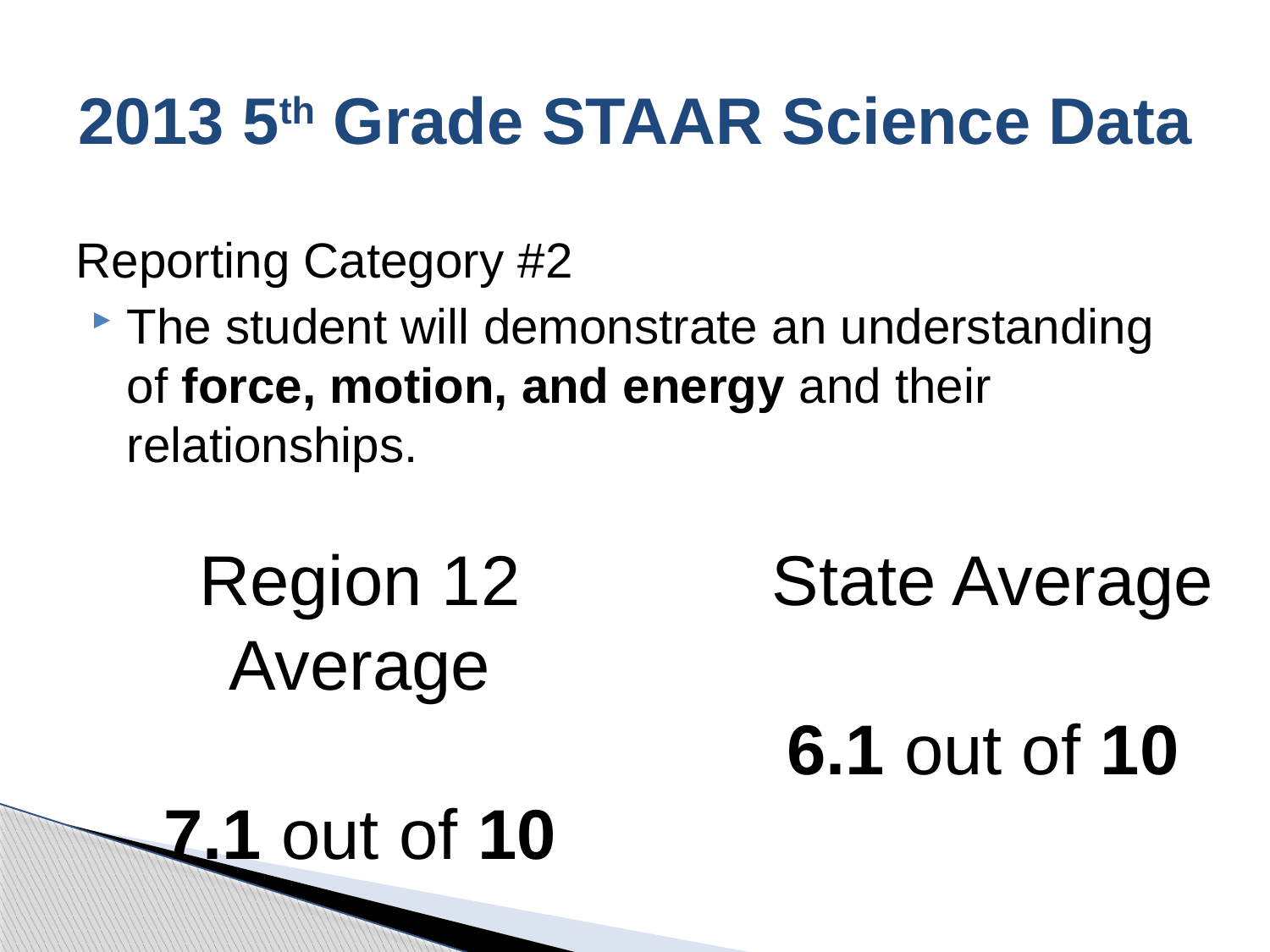

# 2013 5th Grade STAAR Science Data
Reporting Category #2
The student will demonstrate an understanding of force, motion, and energy and their relationships.
Region 12 Average

7.1 out of 10
State Average

6.1 out of 10